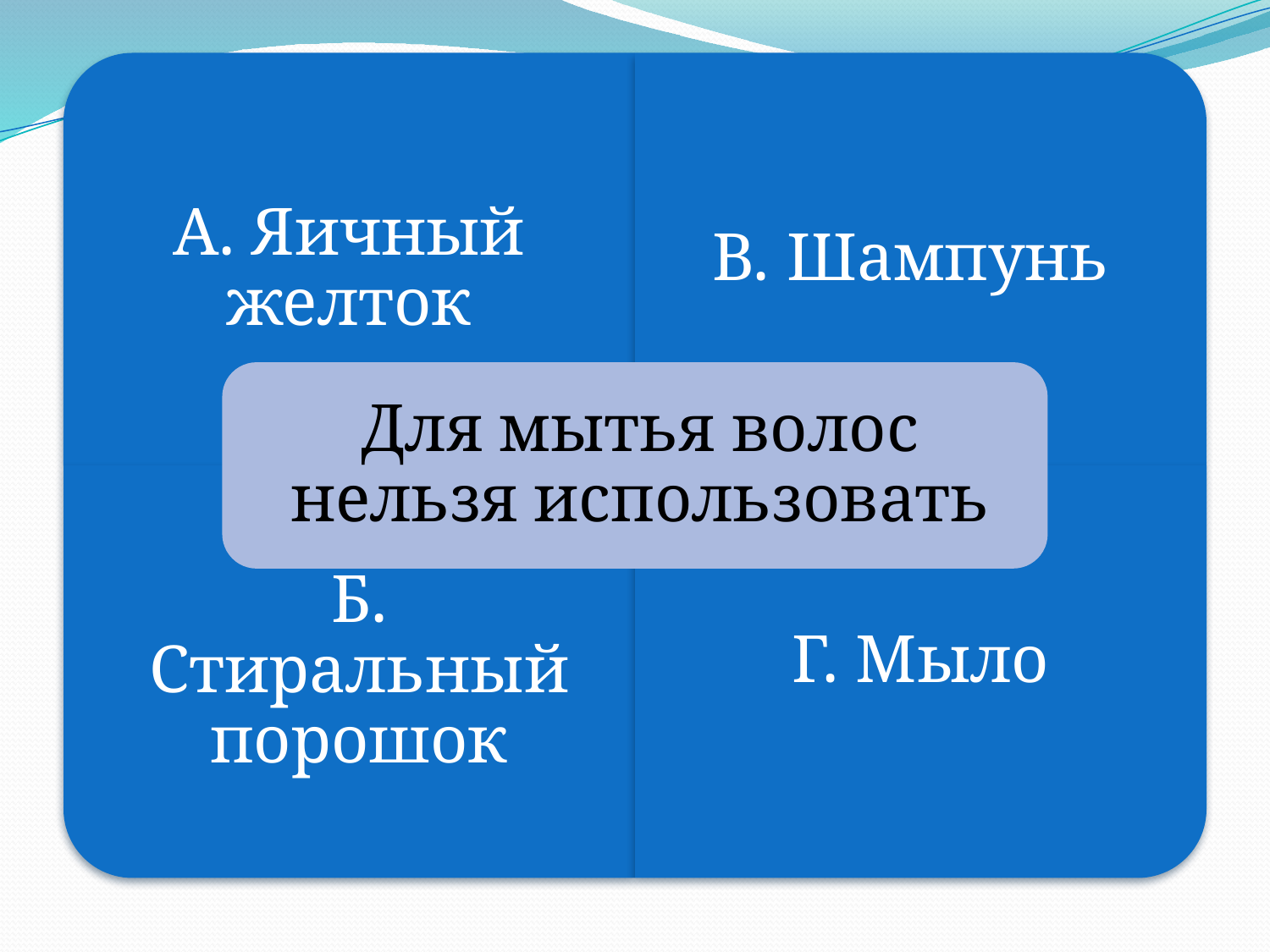

А. Яичный желток
В. Шампунь
Б. Стиральный порошок
Г. Мыло
Для мытья волос нельзя использовать
#